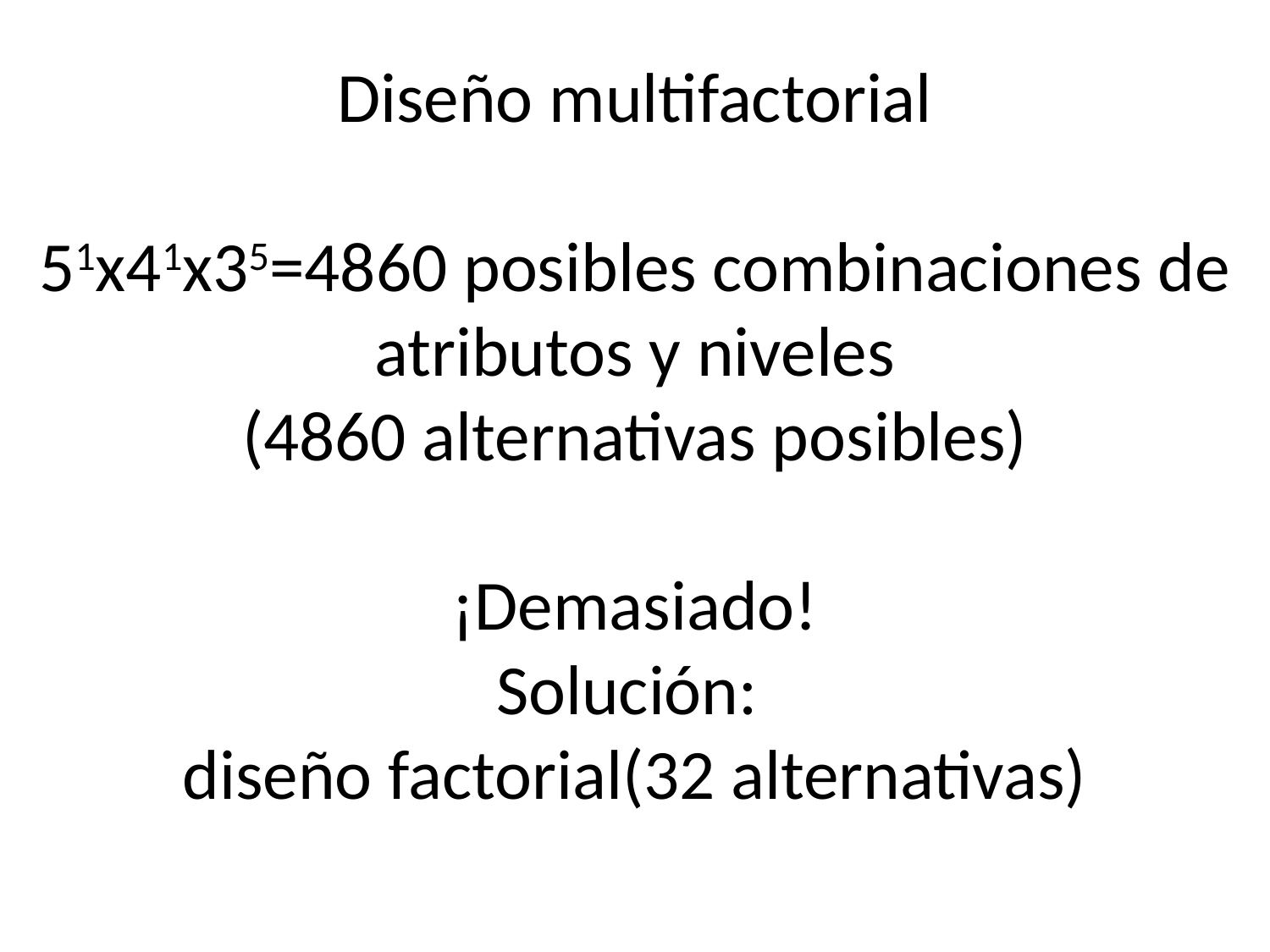

# Diseño multifactorial 51x41x35=4860 posibles combinaciones de atributos y niveles (4860 alternativas posibles) ¡Demasiado! Solución: diseño factorial(32 alternativas)